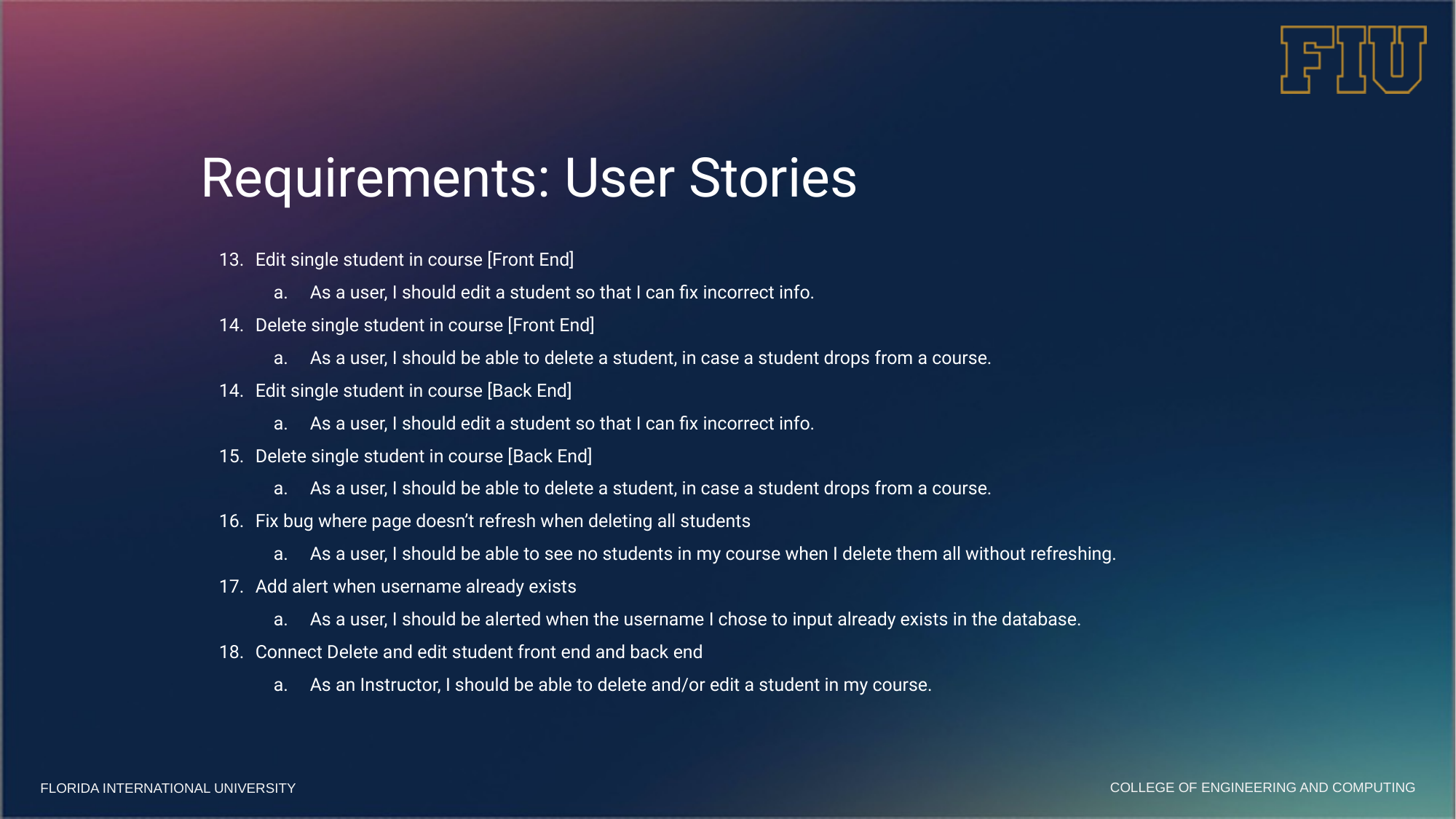

# Requirements: User Stories
Edit single student in course [Front End]
As a user, I should edit a student so that I can fix incorrect info.
Delete single student in course [Front End]
As a user, I should be able to delete a student, in case a student drops from a course.
Edit single student in course [Back End]
As a user, I should edit a student so that I can fix incorrect info.
Delete single student in course [Back End]
As a user, I should be able to delete a student, in case a student drops from a course.
Fix bug where page doesn’t refresh when deleting all students
As a user, I should be able to see no students in my course when I delete them all without refreshing.
Add alert when username already exists
As a user, I should be alerted when the username I chose to input already exists in the database.
Connect Delete and edit student front end and back end
As an Instructor, I should be able to delete and/or edit a student in my course.